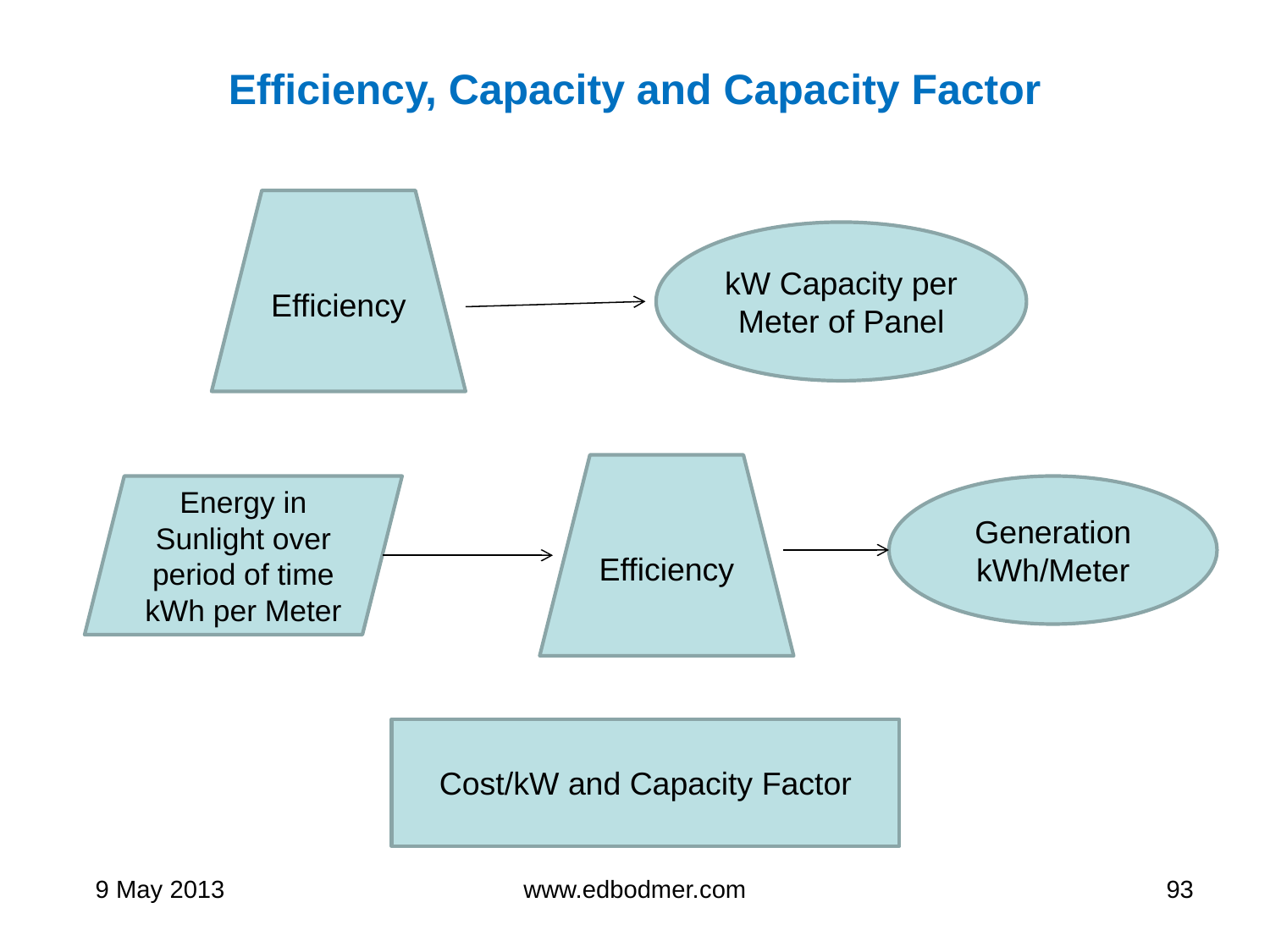

# Efficiency, Capacity and Capacity Factor
Efficiency
kW Capacity per Meter of Panel
Efficiency
Energy in Sunlight over period of time kWh per Meter
Generation kWh/Meter
Cost/kW and Capacity Factor
9 May 2013
www.edbodmer.com
93